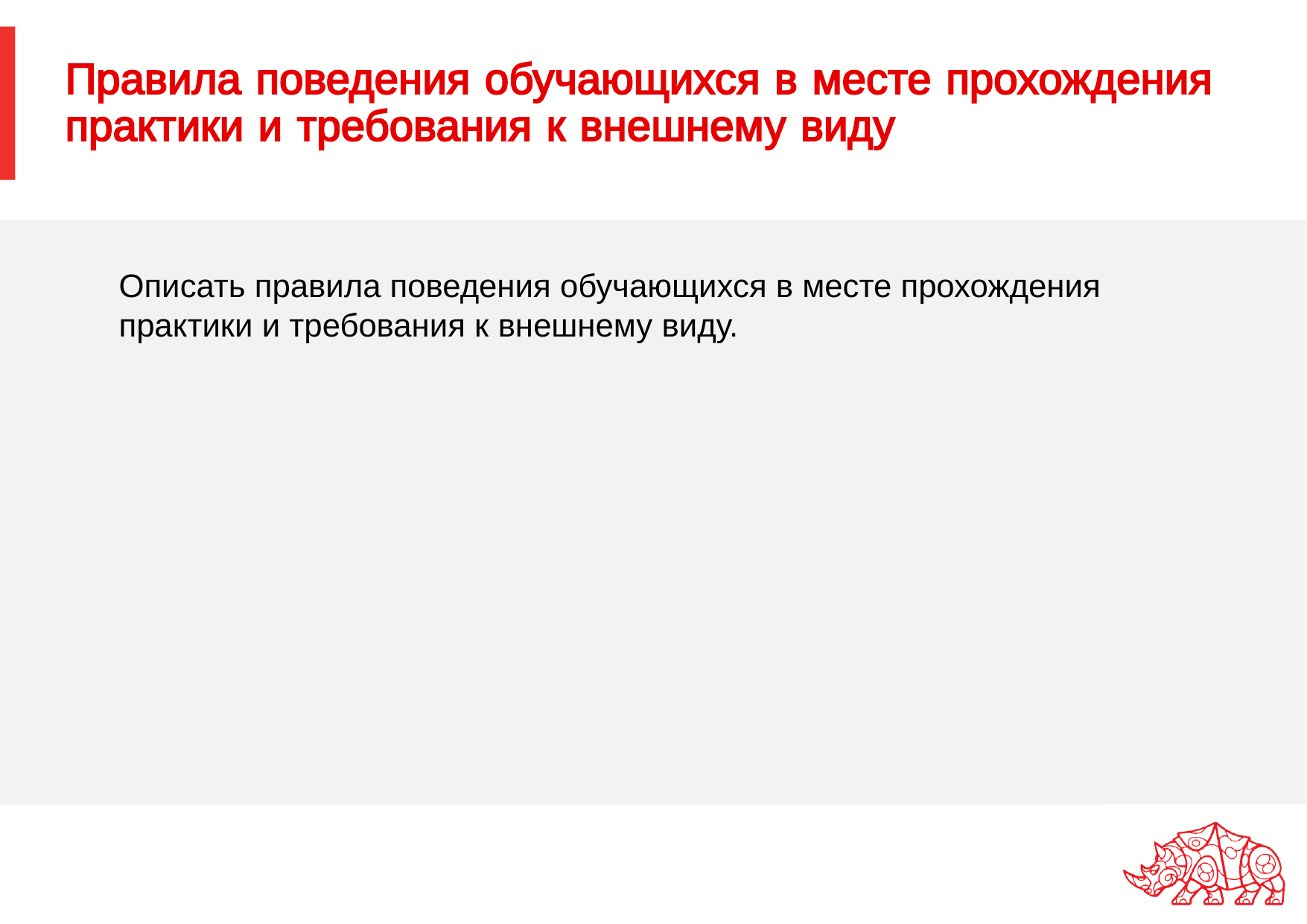

# Правила поведения обучающихся в месте прохождения практики и требования к внешнему виду
Описать правила поведения обучающихся в месте прохождения практики и требования к внешнему виду.